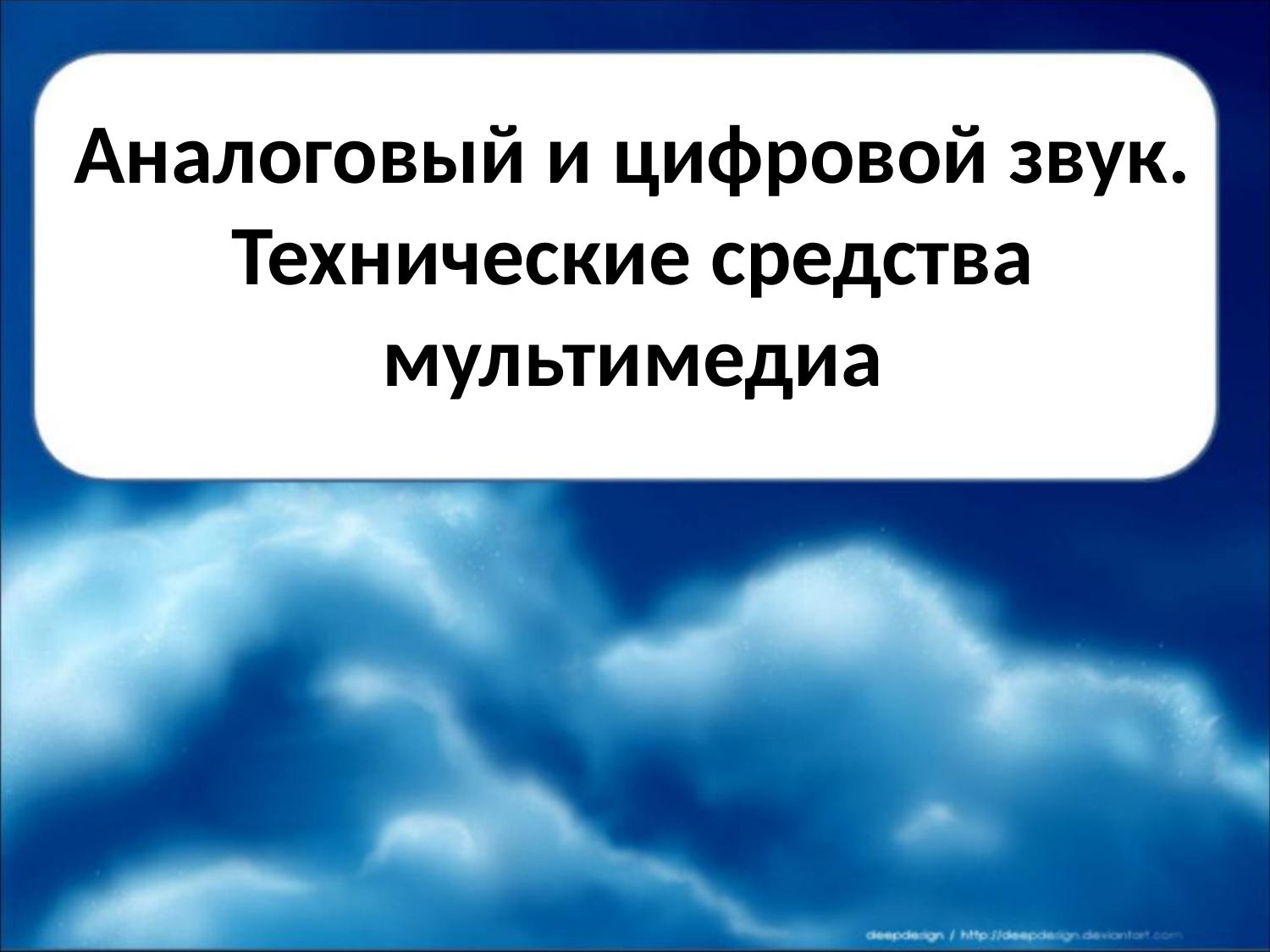

# Аналоговый и цифровой звук. Технические средства мультимедиа